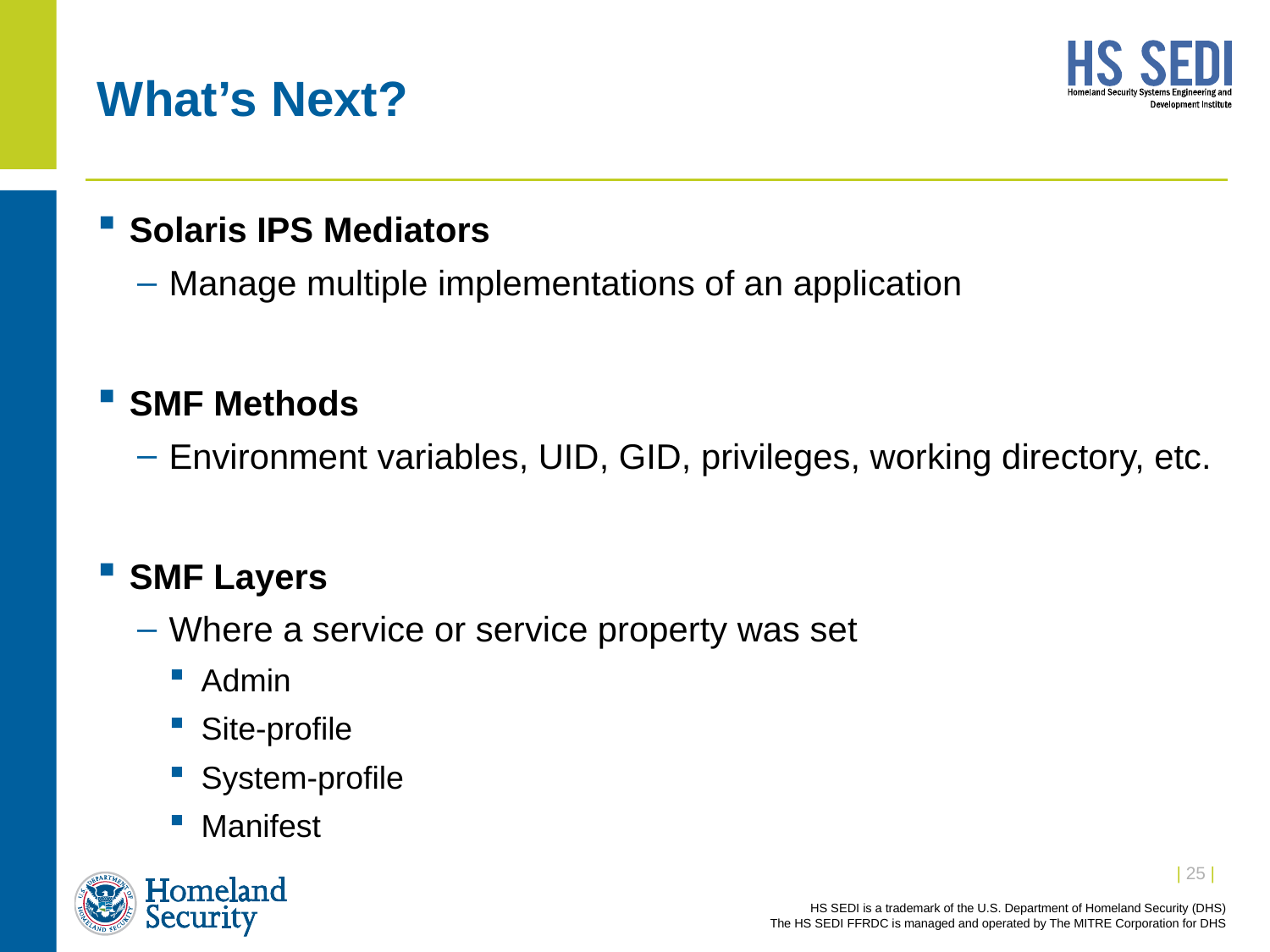

# What’s Next?
Solaris IPS Mediators
Manage multiple implementations of an application

SMF Methods
Environment variables, UID, GID, privileges, working directory, etc.

SMF Layers
Where a service or service property was set
Admin
Site-profile
System-profile
Manifest

| 25 |